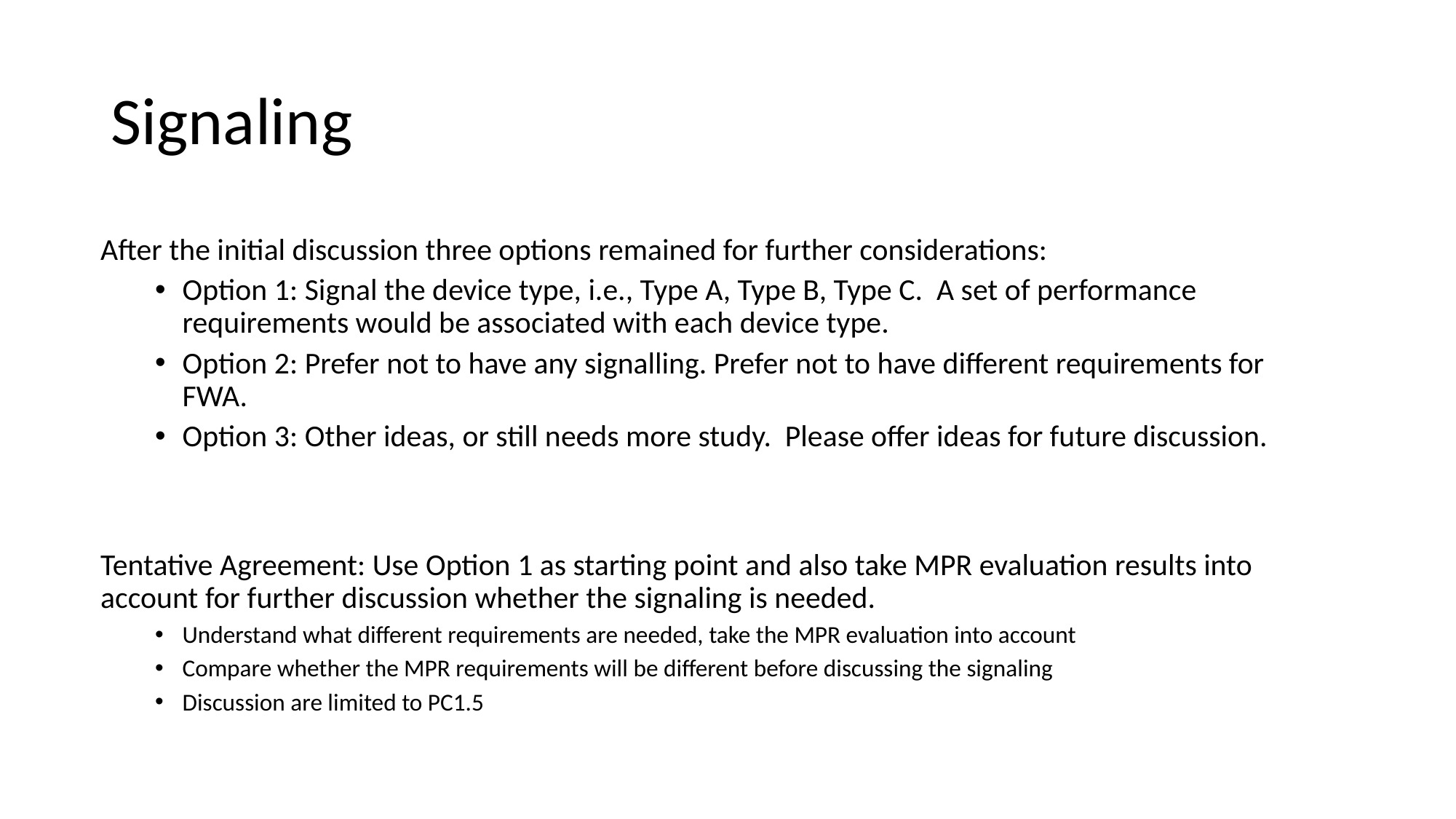

# Signaling

After the initial discussion three options remained for further considerations:
Option 1: Signal the device type, i.e., Type A, Type B, Type C.  A set of performance requirements would be associated with each device type.
Option 2: Prefer not to have any signalling. Prefer not to have different requirements for FWA.
Option 3: Other ideas, or still needs more study.  Please offer ideas for future discussion.

Tentative Agreement: Use Option 1 as starting point and also take MPR evaluation results into account for further discussion whether the signaling is needed.
Understand what different requirements are needed, take the MPR evaluation into account
Compare whether the MPR requirements will be different before discussing the signaling
Discussion are limited to PC1.5